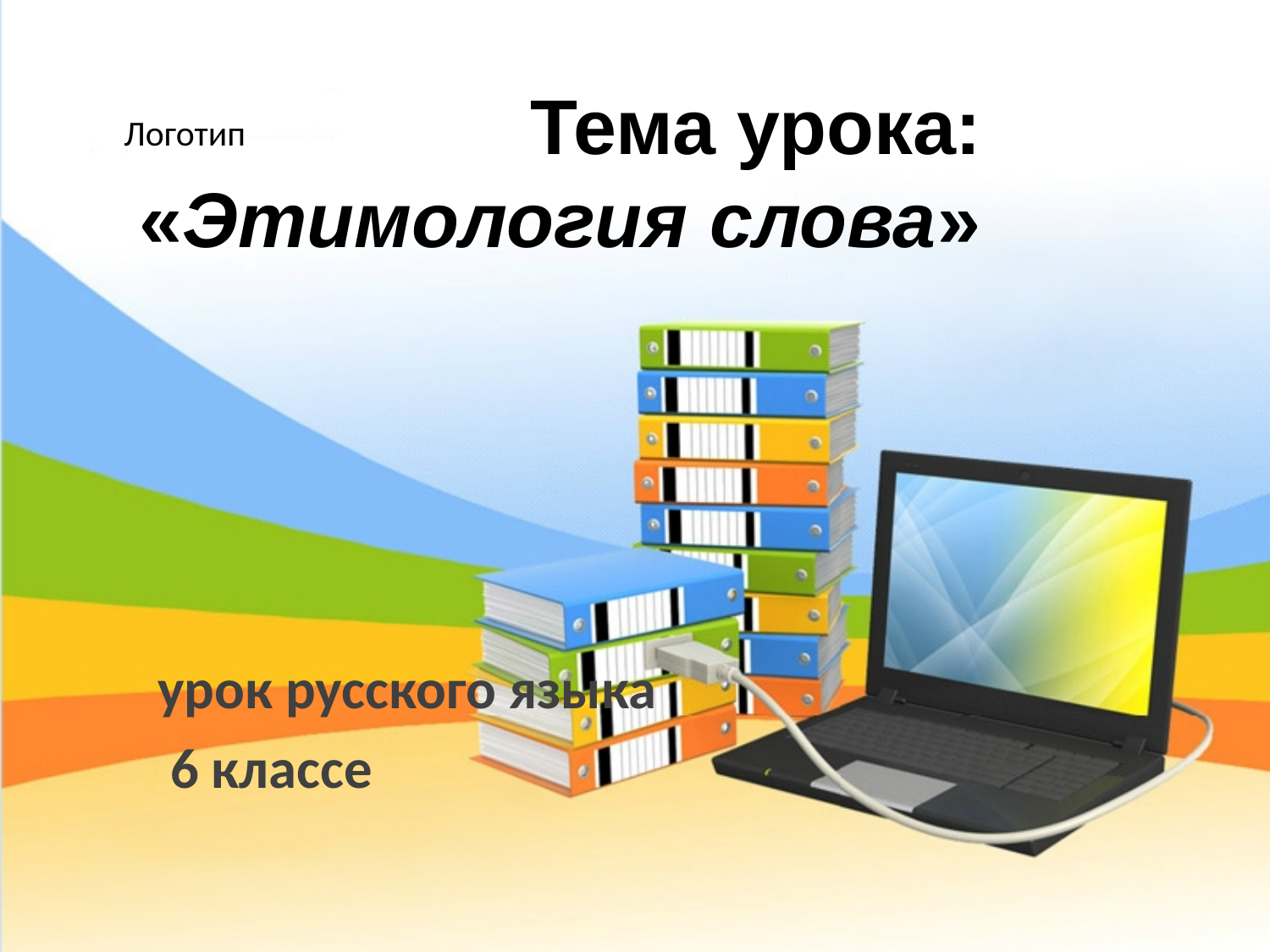

Тема урока:
«Этимология слова»
# Логотип
урок русского языка
 6 классе